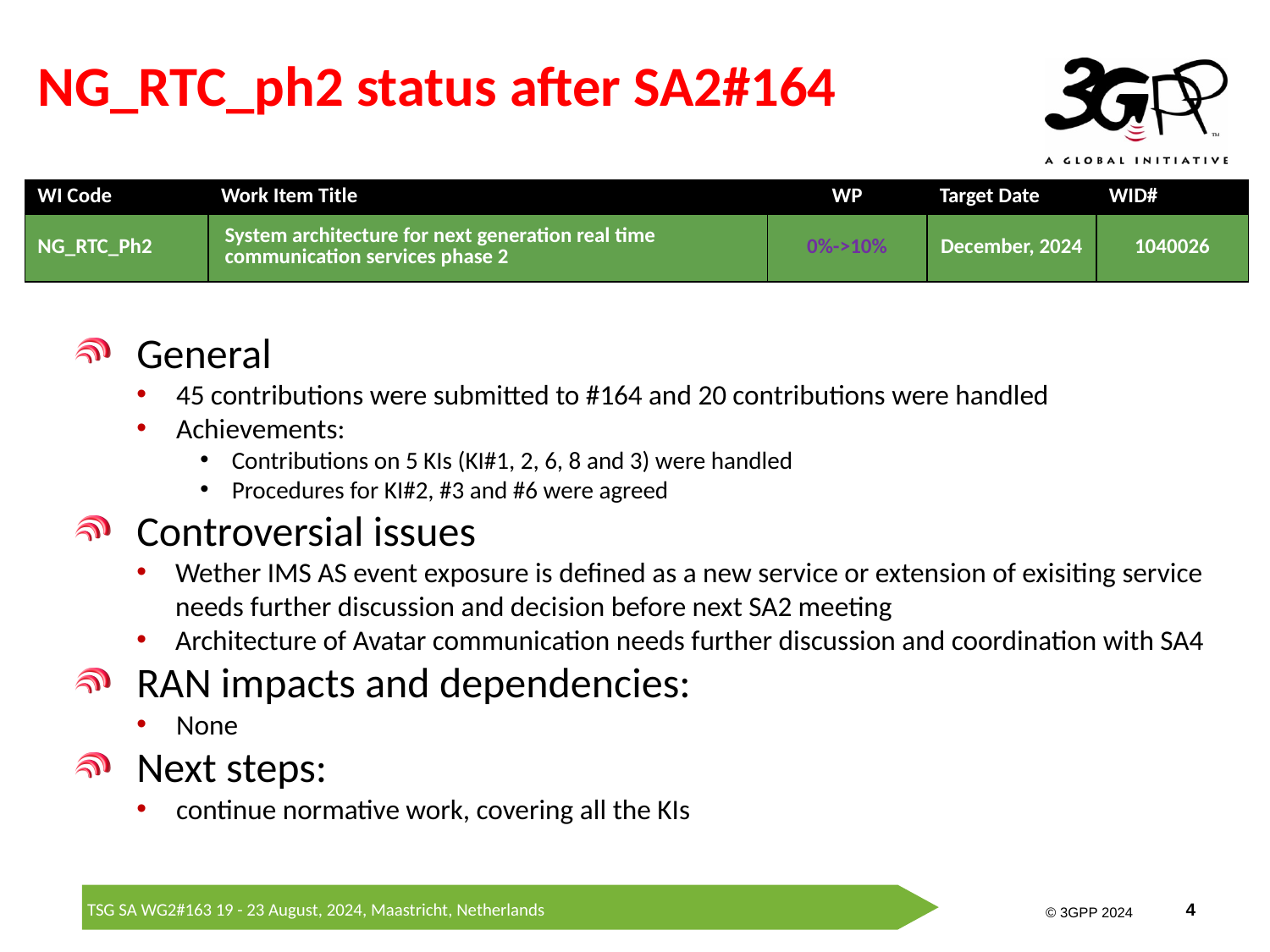

# NG_RTC_ph2 status after SA2#164
| WI Code | Work Item Title | WP | Target Date | WID# |
| --- | --- | --- | --- | --- |
| NG\_RTC\_Ph2 | System architecture for next generation real time communication services phase 2 | 0%->10% | December, 2024 | 1040026 |
General
45 contributions were submitted to #164 and 20 contributions were handled
Achievements:
Contributions on 5 KIs (KI#1, 2, 6, 8 and 3) were handled
Procedures for KI#2, #3 and #6 were agreed
Controversial issues
Wether IMS AS event exposure is defined as a new service or extension of exisiting service needs further discussion and decision before next SA2 meeting
Architecture of Avatar communication needs further discussion and coordination with SA4
RAN impacts and dependencies:
None
Next steps:
continue normative work, covering all the KIs